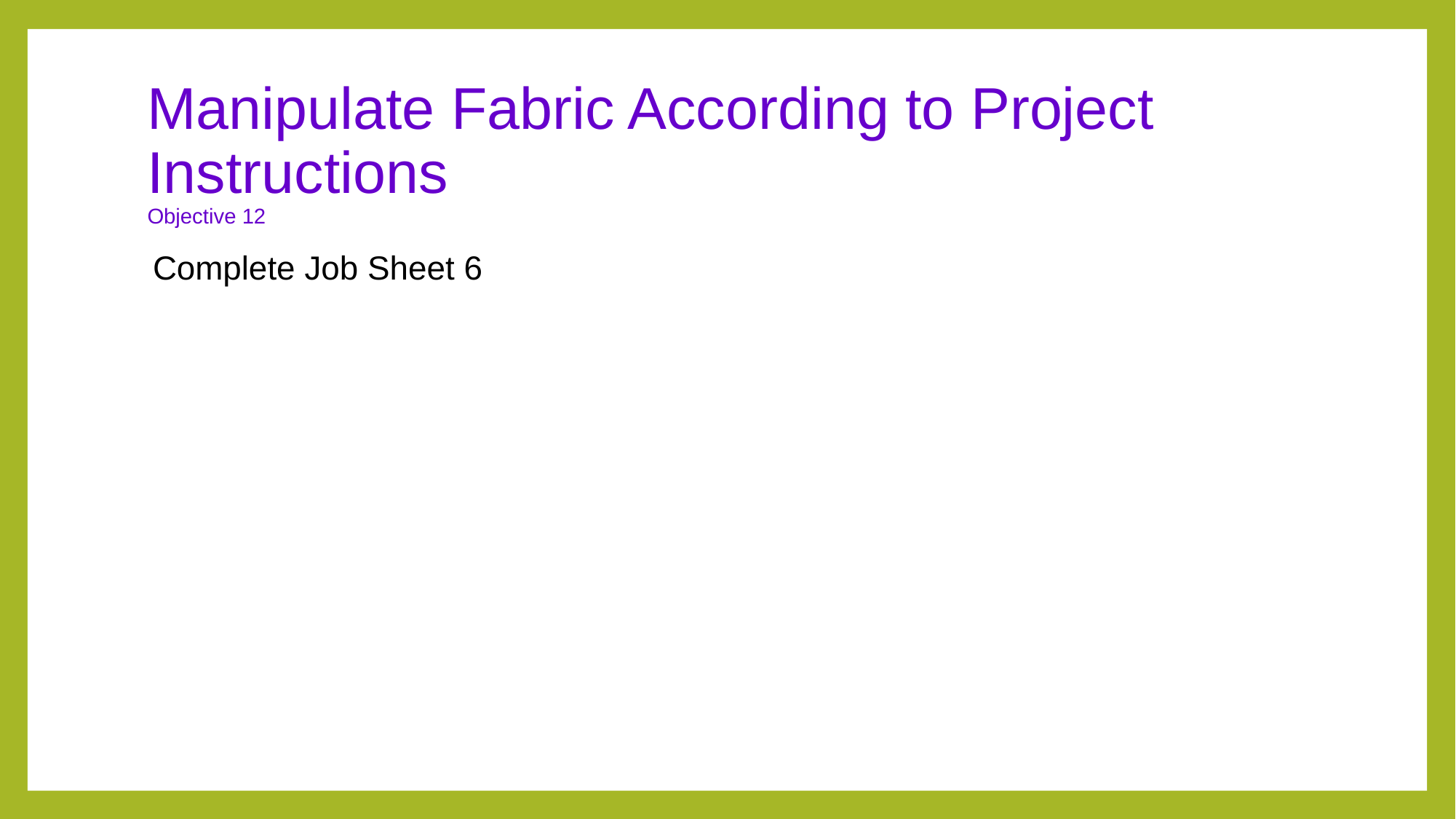

# Manipulate Fabric According to Project Instructions Objective 12
Complete Job Sheet 6